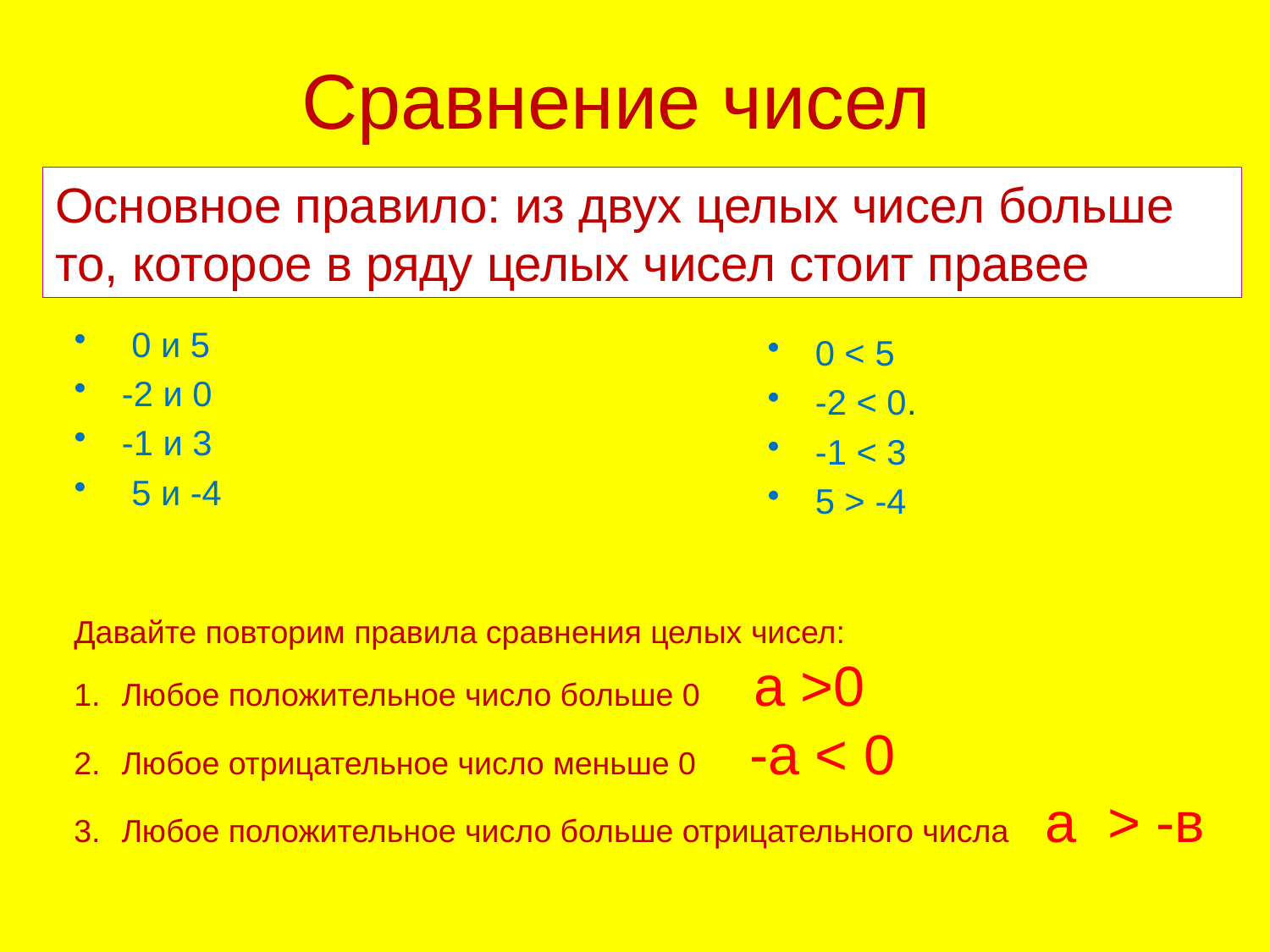

# Сравнение чисел
Основное правило: из двух целых чисел больше то, которое в ряду целых чисел стоит правее

 0 и 5
-2 и 0
-1 и 3
 5 и -4

0 < 5
-2 < 0.
-1 < 3
5 > -4

Давайте повторим правила сравнения целых чисел:
Любое положительное число больше 0      а >0
Любое отрицательное число меньше 0      -а < 0
Любое положительное число больше отрицательного числа    а  > -в